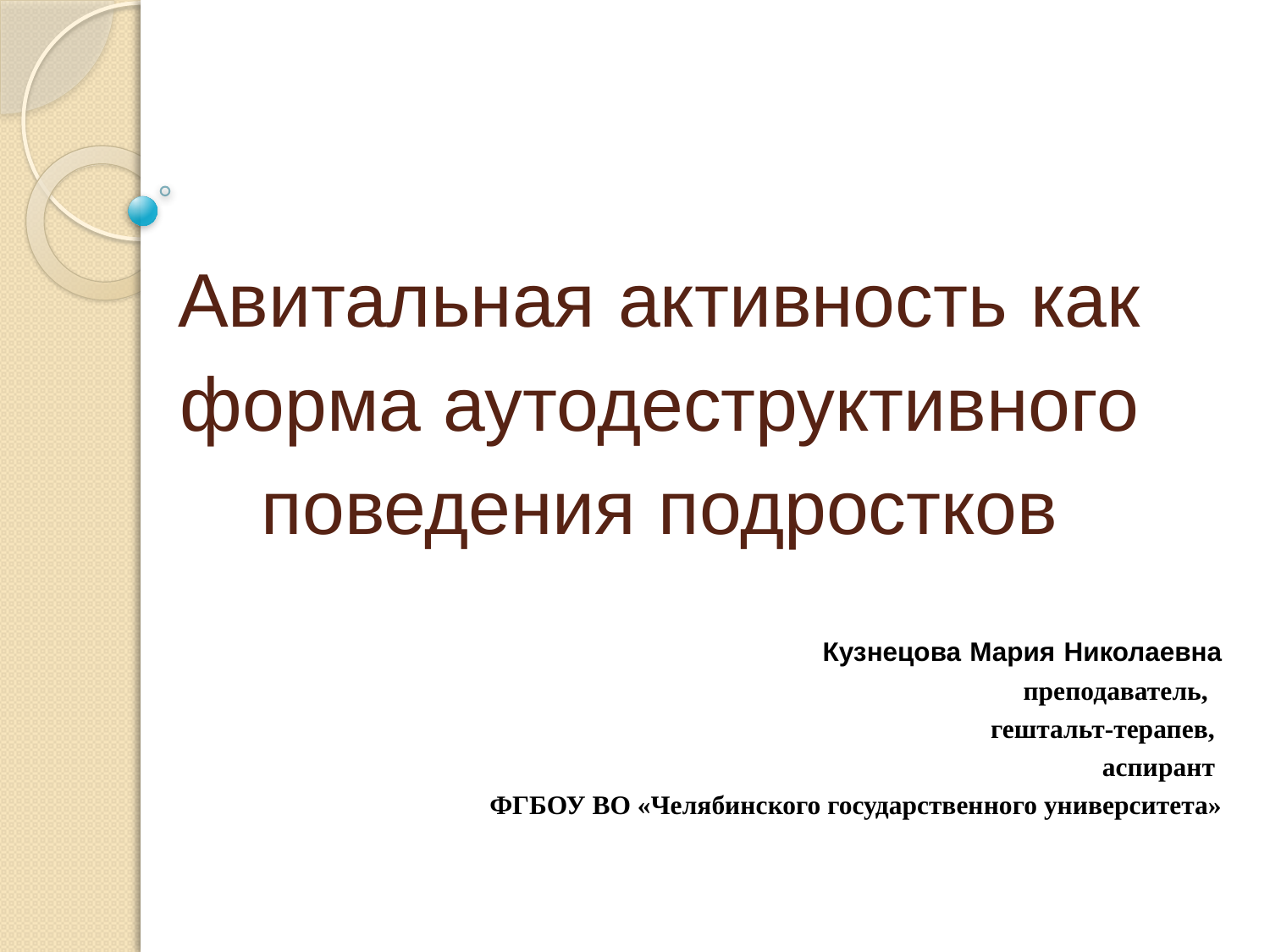

# Авитальная активность как форма аутодеструктивного поведения подростков
Кузнецова Мария Николаевна
преподаватель,
гештальт-терапев,
аспирант
ФГБОУ ВО «Челябинского государственного университета»